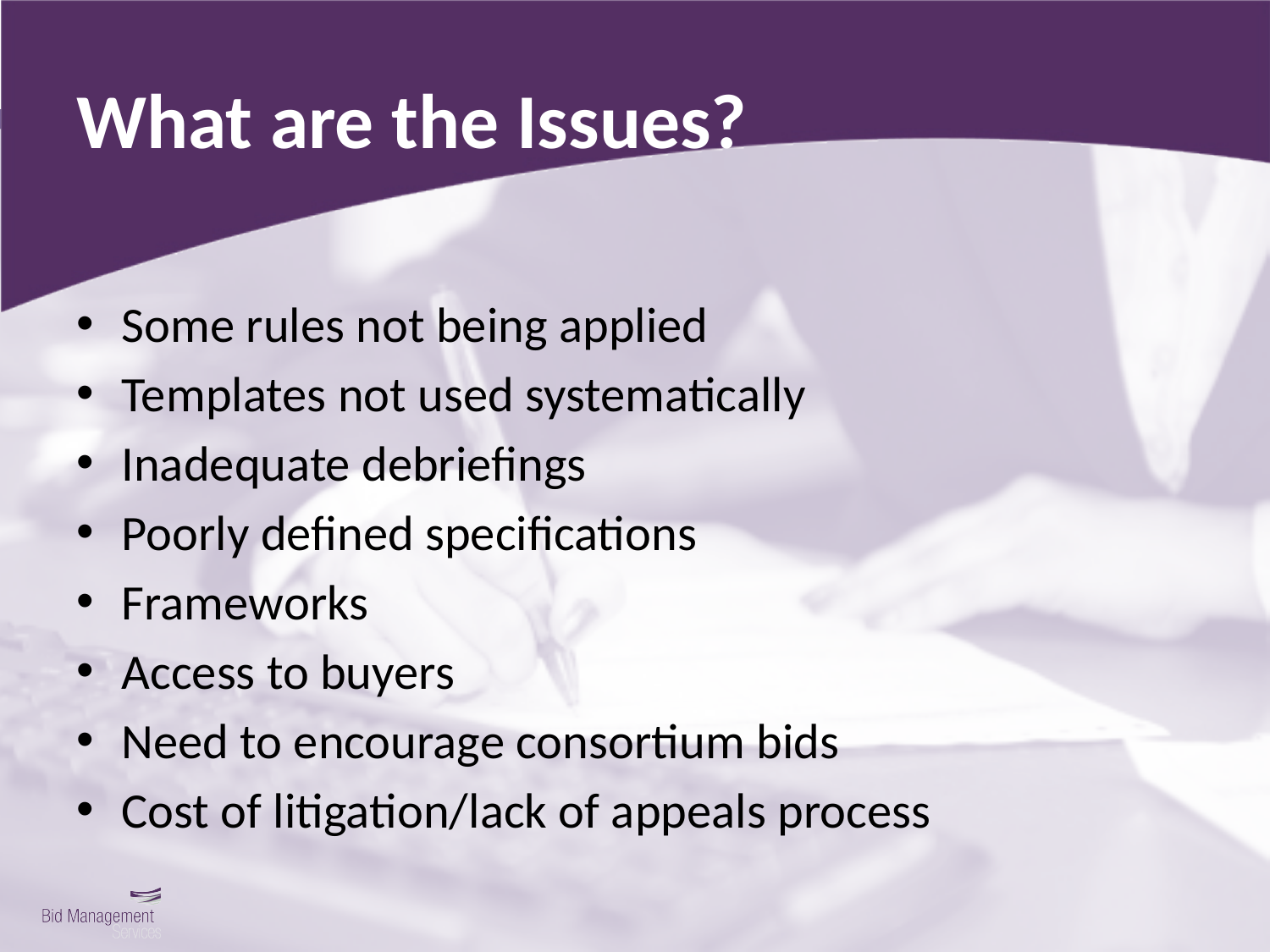

# What are the Issues?
Some rules not being applied
Templates not used systematically
Inadequate debriefings
Poorly defined specifications
Frameworks
Access to buyers
Need to encourage consortium bids
Cost of litigation/lack of appeals process